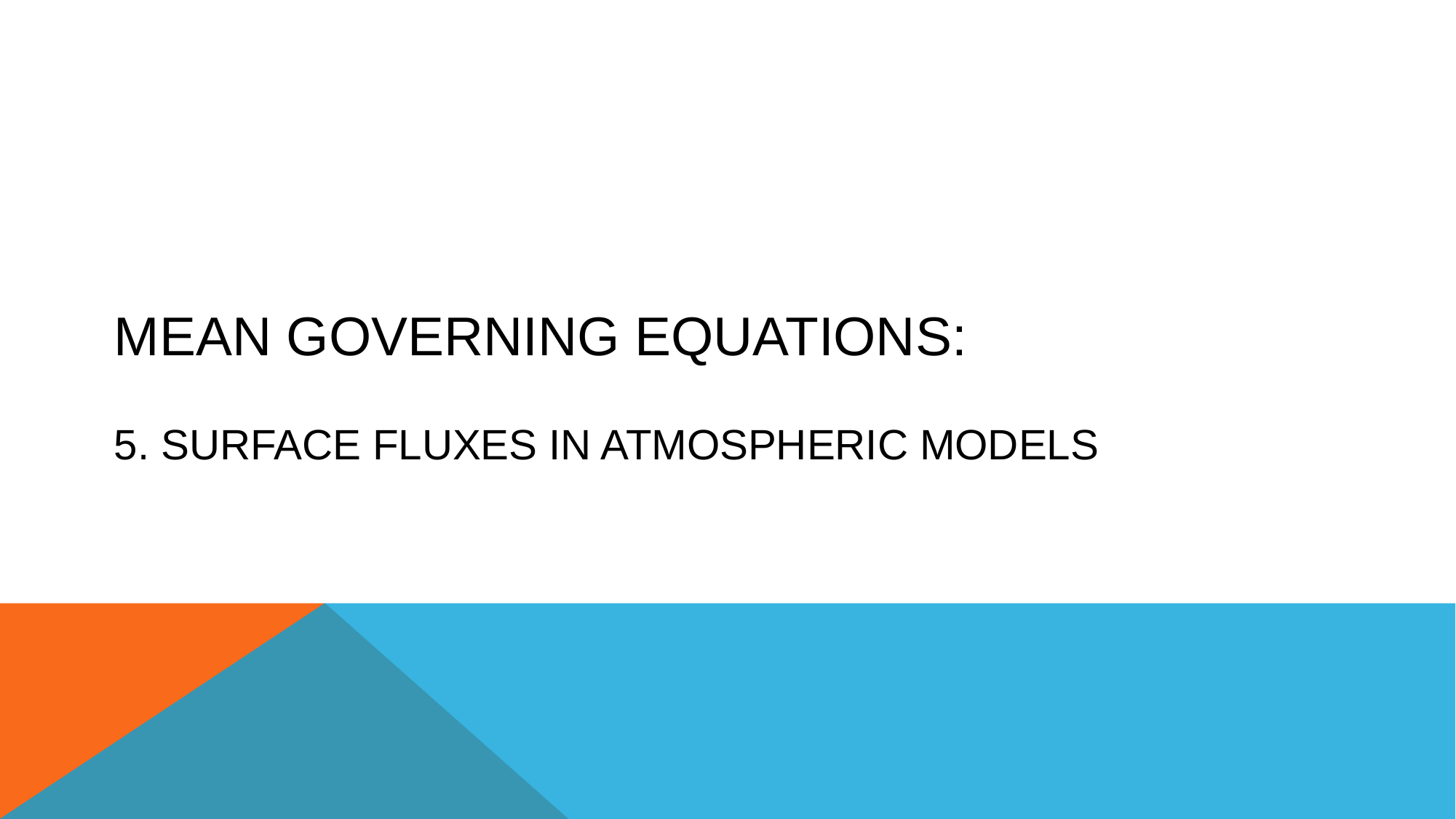

# Mean governing Equations: 5. surface fluxes in atmospheric models